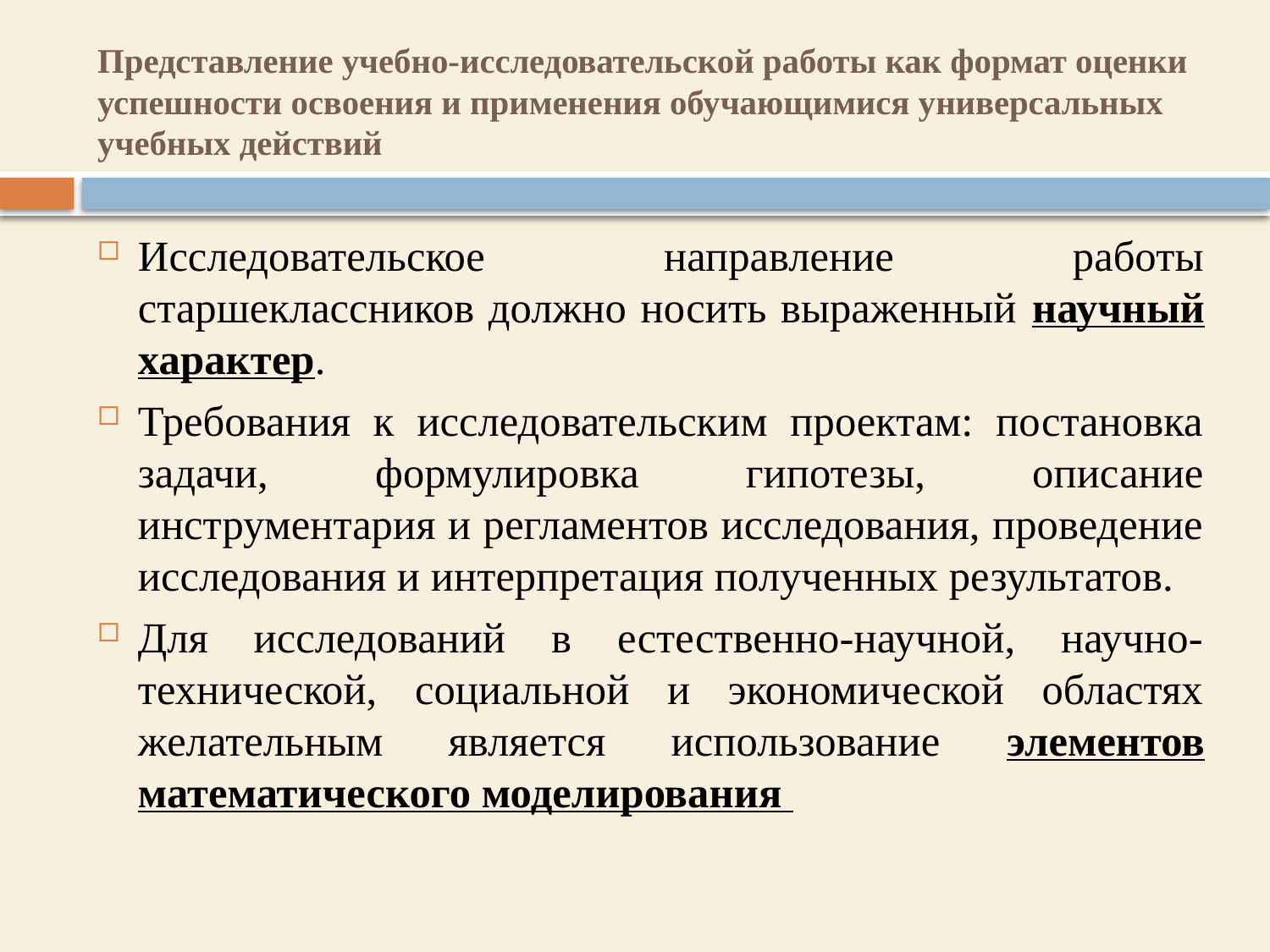

# Представление учебно-исследовательской работы как формат оценки успешности освоения и применения обучающимися универсальных учебных действий
Исследовательское направление работы старшеклассников должно носить выраженный научный характер.
Требования к исследовательским проектам: постановка задачи, формулировка гипотезы, описание инструментария и регламентов исследования, проведение исследования и интерпретация полученных результатов.
Для исследований в естественно-научной, научно-технической, социальной и экономической областях желательным является использование элементов математического моделирования